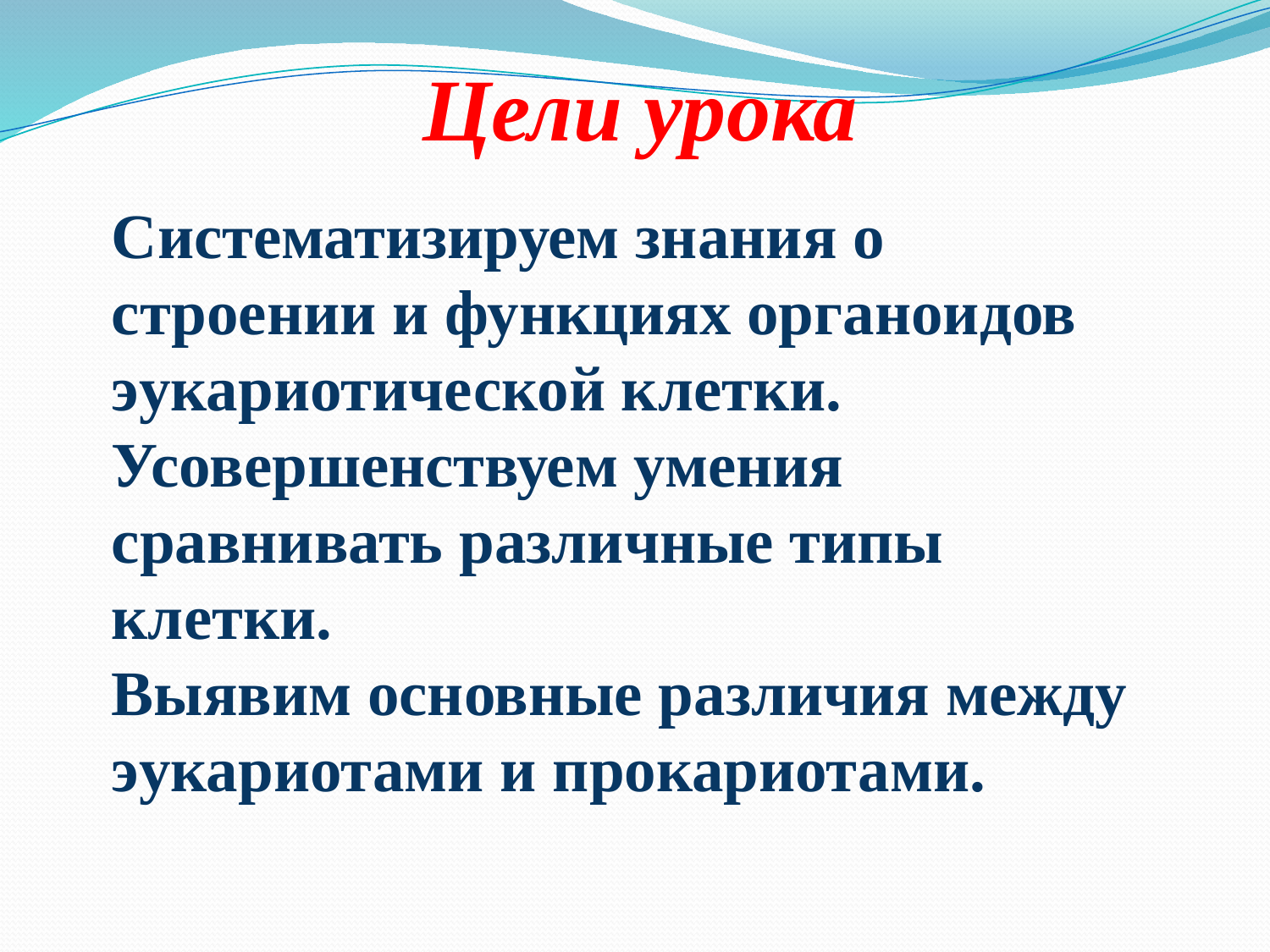

# Цели урока
Систематизируем знания о строении и функциях органоидов эукариотической клетки.
Усовершенствуем умения сравнивать различные типы клетки.
Выявим основные различия между эукариотами и прокариотами.